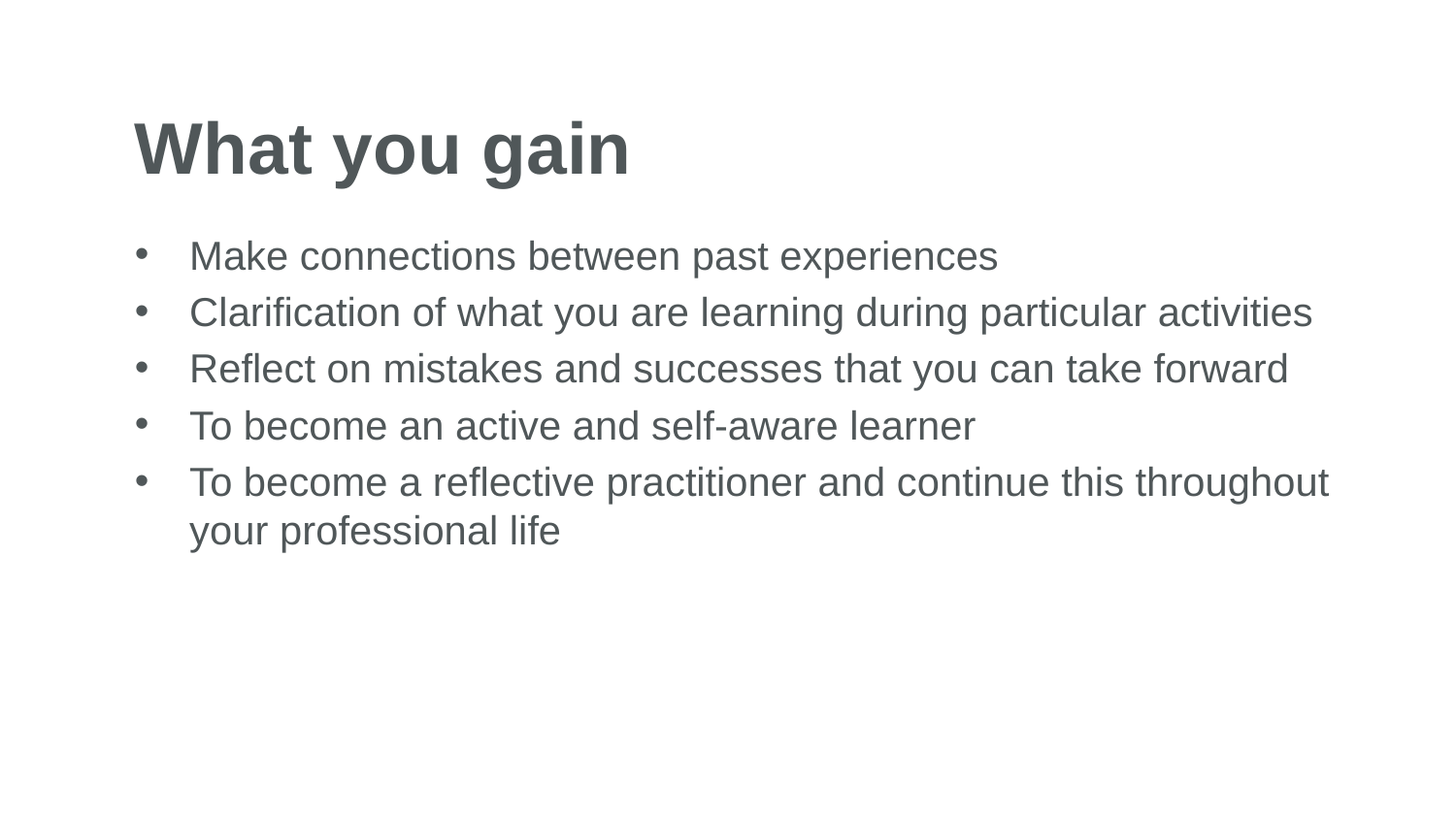

# What you gain
Make connections between past experiences
Clarification of what you are learning during particular activities
Reflect on mistakes and successes that you can take forward
To become an active and self-aware learner
To become a reflective practitioner and continue this throughout your professional life